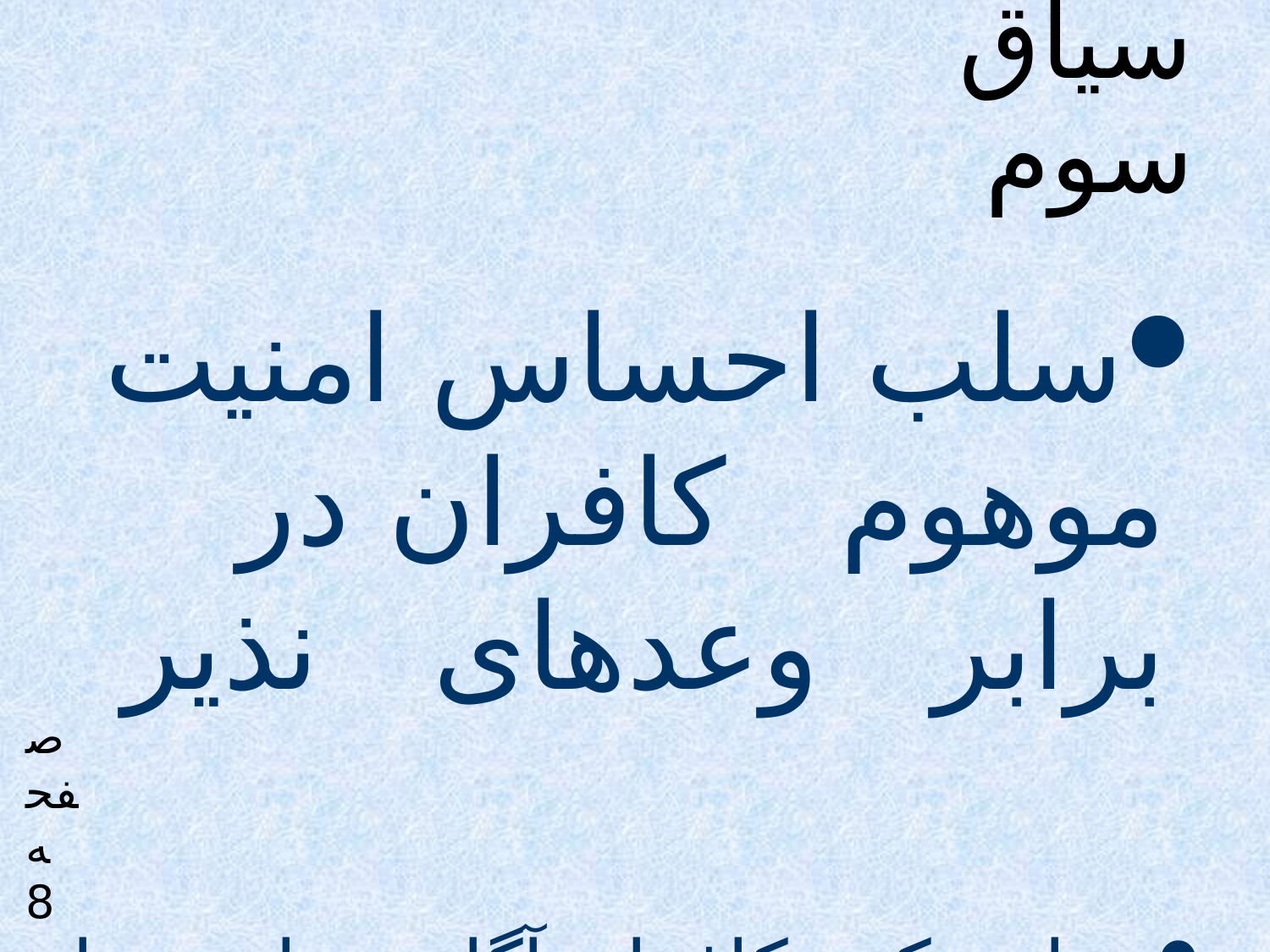

# جهت هدایتی سیاق سوم
سلب احساس امنیت موهوم   کافران در برابر   وعدهای   نذیر
خدا به کفر کافران آگاهی دارد و با توجه به قدرتش در نزول عذاب و سیره عملی او در عذاب اقوام گذشته، جای احساس امنیت از نزول عذاب نیست .
و به هنگام گرفتاری ها و نزول عذاب، شما کافران   پیشتیبانی   به غیر  خدا ندارید.
صفحه 8